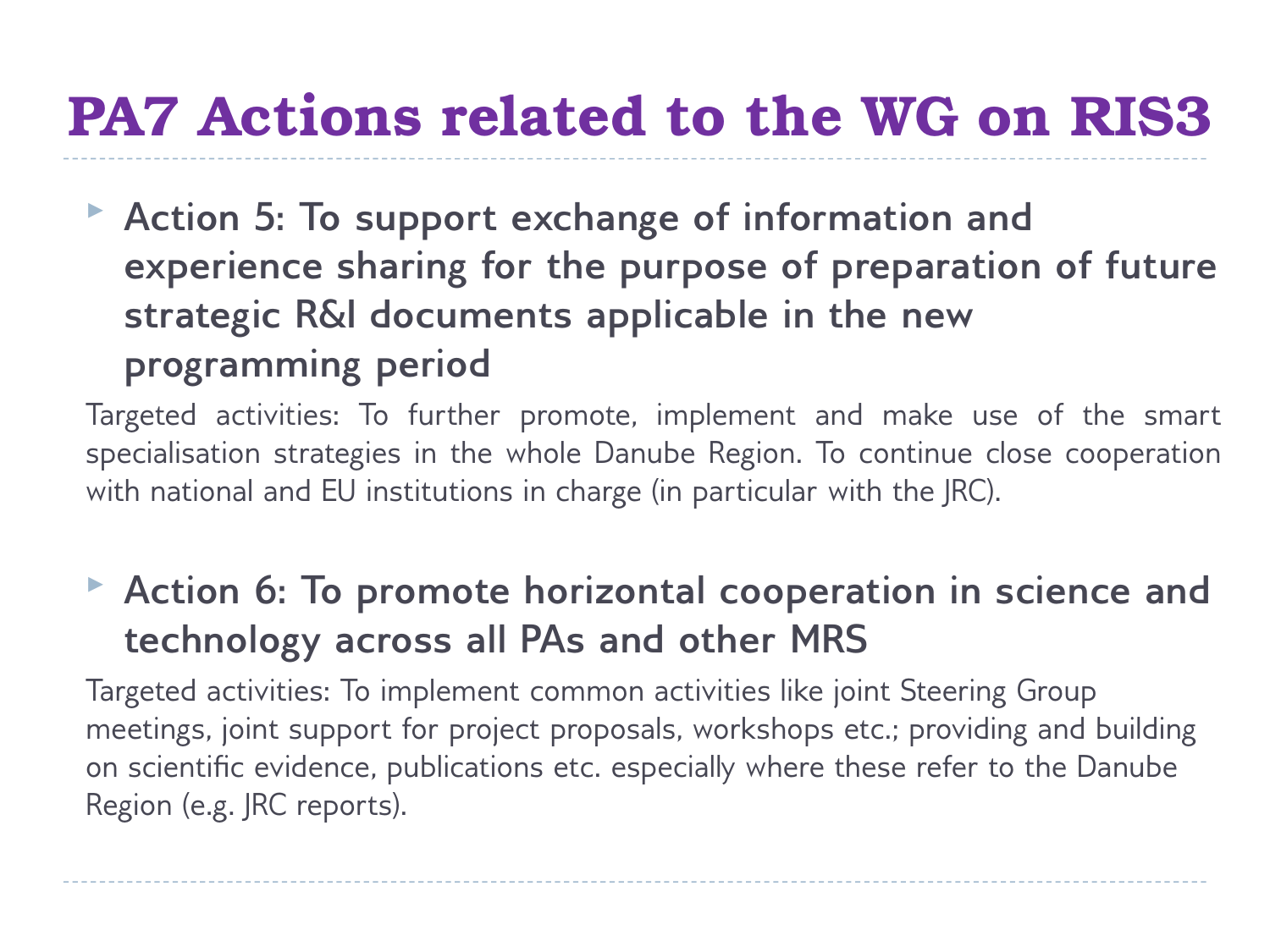

# PA7 Actions related to the WG on RIS3

Action 5: To support exchange of information and experience sharing for the purpose of preparation of future strategic R&I documents applicable in the new programming period
Targeted activities: To further promote, implement and make use of the smart specialisation strategies in the whole Danube Region. To continue close cooperation with national and EU institutions in charge (in particular with the JRC).

Action 6: To promote horizontal cooperation in science and technology across all PAs and other MRS
Targeted activities: To implement common activities like joint Steering Group meetings, joint support for project proposals, workshops etc.; providing and building on scientific evidence, publications etc. especially where these refer to the Danube Region (e.g. JRC reports).